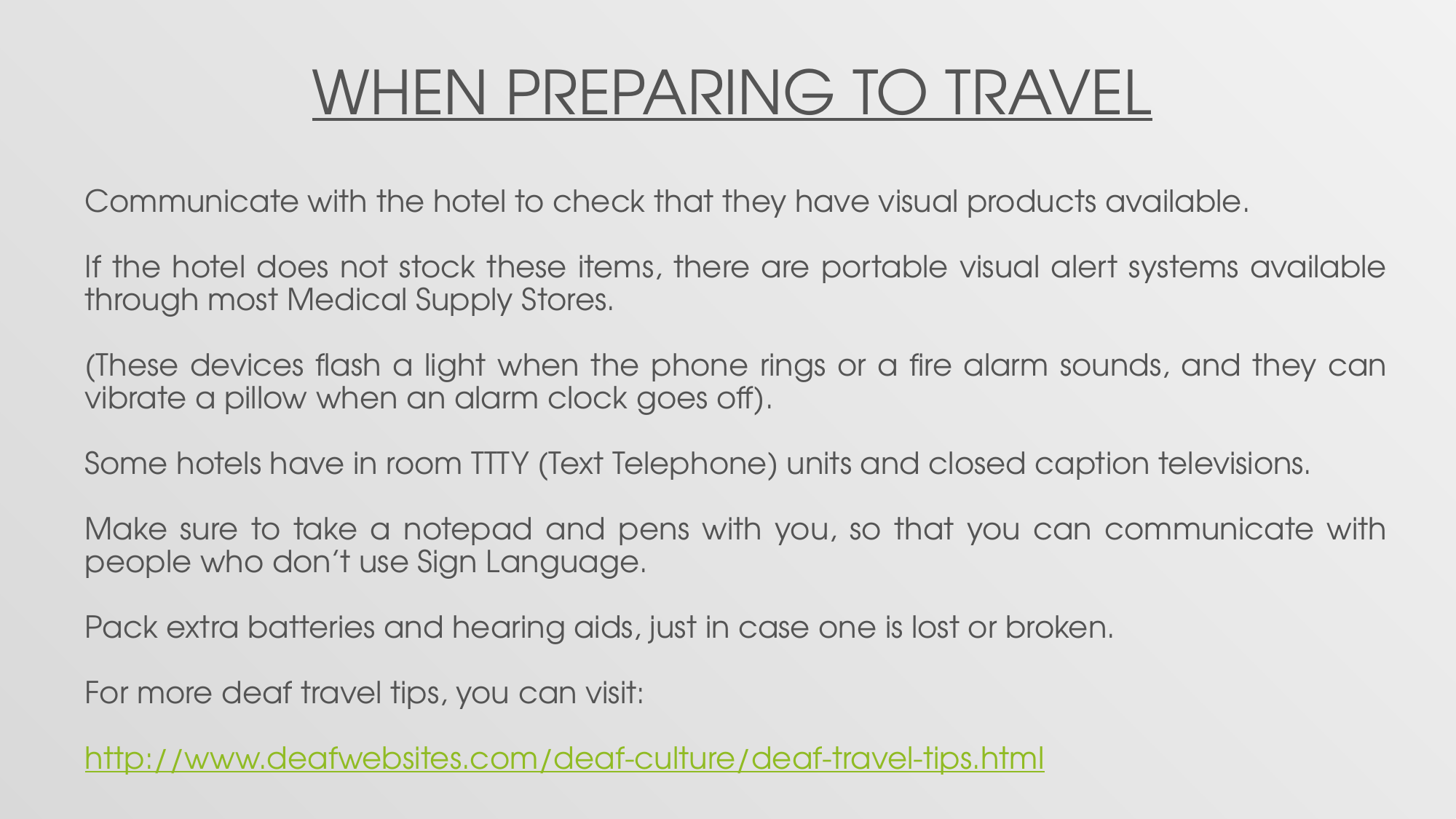

WHEN PREPARING TO TRAVEL
Communicate with the hotel to check that they have visual products available.

If the hotel does not stock these items, there are portable visual alert systems available through most Medical Supply Stores.

(These devices flash a light when the phone rings or a fire alarm sounds, and they can vibrate a pillow when an alarm clock goes off).

Some hotels have in room TTTY (Text Telephone) units and closed caption televisions.

Make sure to take a notepad and pens with you, so that you can communicate with people who don’t use Sign Language.

Pack extra batteries and hearing aids, just in case one is lost or broken.

For more deaf travel tips, you can visit:

http://www.deafwebsites.com/deaf-culture/deaf-travel-tips.html